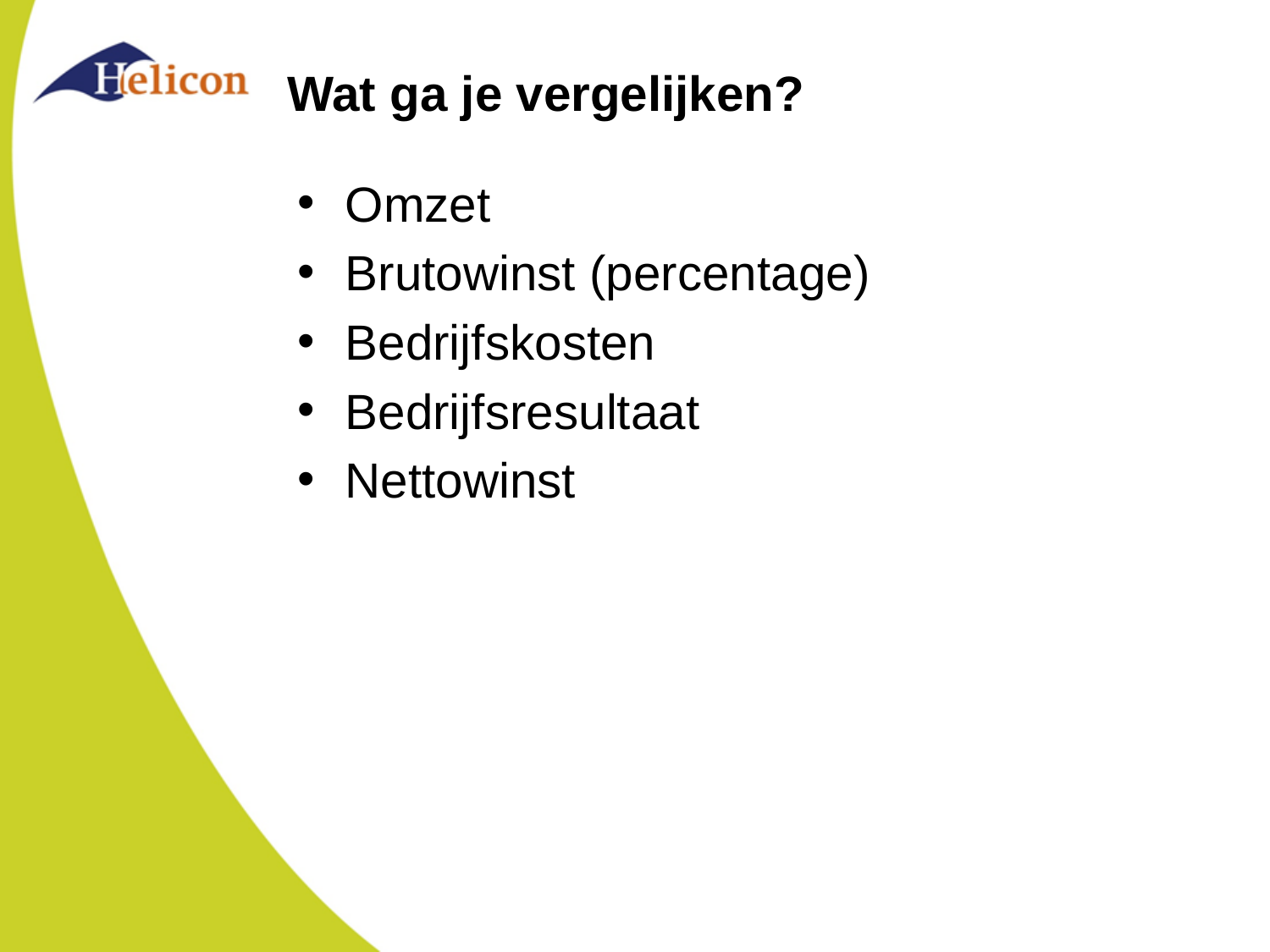

# Wat ga je vergelijken?
Omzet
Brutowinst (percentage)
Bedrijfskosten
Bedrijfsresultaat
Nettowinst